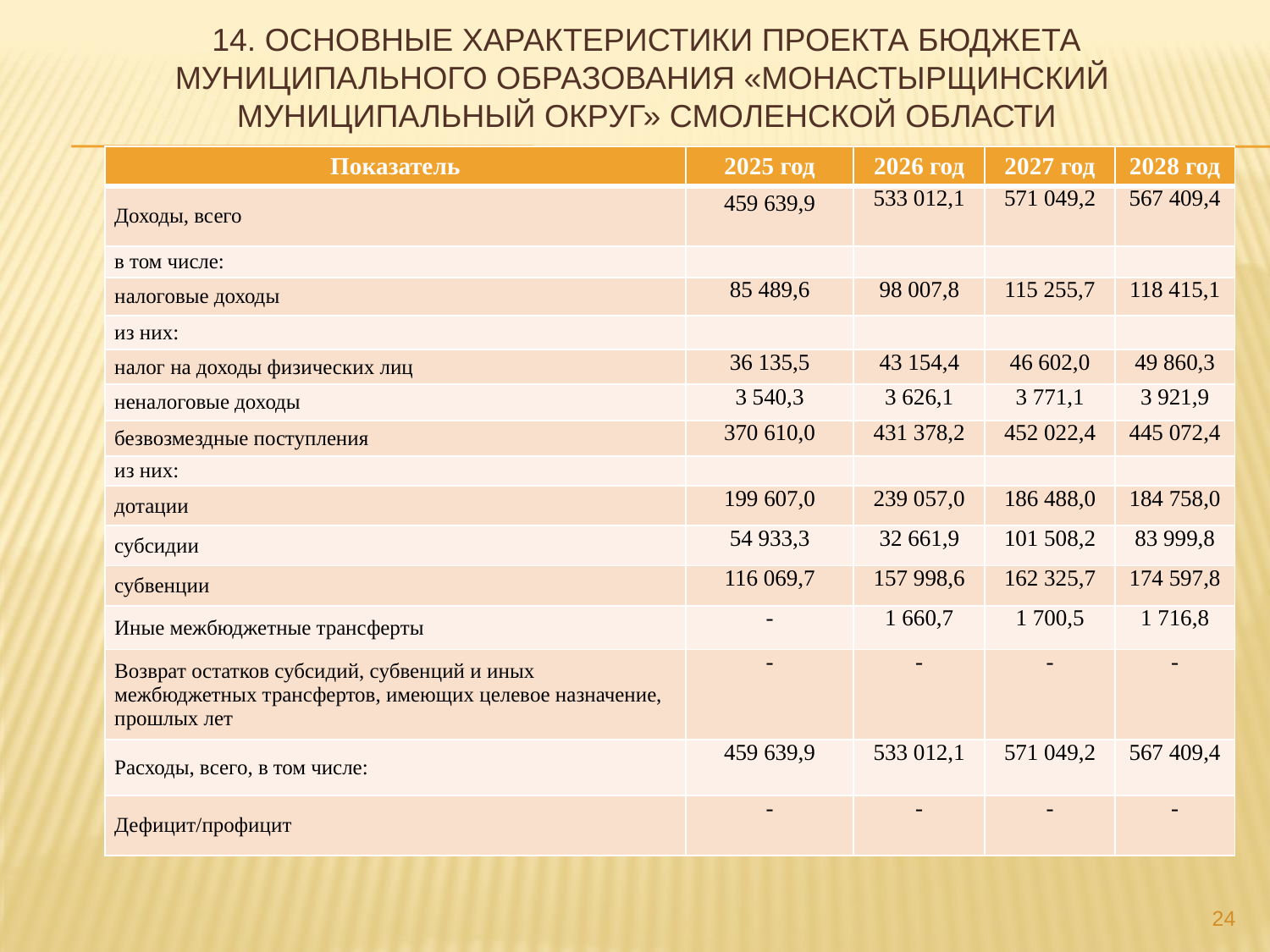

# 14. Основные характеристики ПРОЕКТА бюджета муниципального образования «Монастырщинский  муниципальный округ» Смоленской области
| Показатель | 2025 год | 2026 год | 2027 год | 2028 год |
| --- | --- | --- | --- | --- |
| Доходы, всего | 459 639,9 | 533 012,1 | 571 049,2 | 567 409,4 |
| в том числе: |  |  |  |  |
| налоговые доходы | 85 489,6 | 98 007,8 | 115 255,7 | 118 415,1 |
| из них: |  |  |  |  |
| налог на доходы физических лиц | 36 135,5 | 43 154,4 | 46 602,0 | 49 860,3 |
| неналоговые доходы | 3 540,3 | 3 626,1 | 3 771,1 | 3 921,9 |
| безвозмездные поступления | 370 610,0 | 431 378,2 | 452 022,4 | 445 072,4 |
| из них: |  |  |  |  |
| дотации | 199 607,0 | 239 057,0 | 186 488,0 | 184 758,0 |
| субсидии | 54 933,3 | 32 661,9 | 101 508,2 | 83 999,8 |
| субвенции | 116 069,7 | 157 998,6 | 162 325,7 | 174 597,8 |
| Иные межбюджетные трансферты | - | 1 660,7 | 1 700,5 | 1 716,8 |
| Возврат остатков субсидий, субвенций и иных межбюджетных трансфертов, имеющих целевое назначение, прошлых лет | - | - | - | - |
| Расходы, всего, в том числе: | 459 639,9 | 533 012,1 | 571 049,2 | 567 409,4 |
| Дефицит/профицит | - | - | - | - |
24